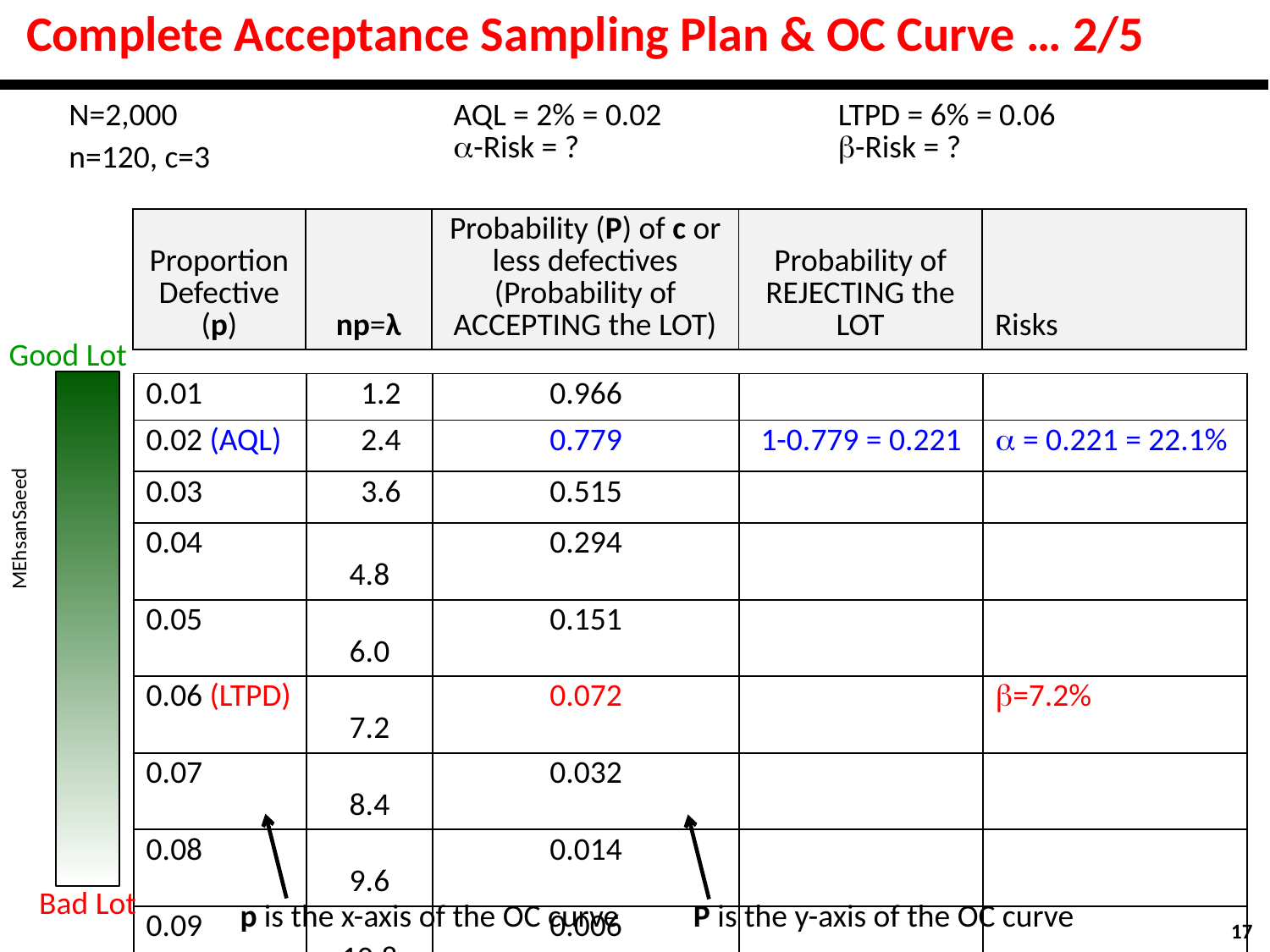

# Complete Acceptance Sampling Plan & OC Curve … 2/5
| N=2,000 n=120, c=3 | AQL = 2% = 0.02 α-Risk = ? | LTPD = 6% = 0.06 β-Risk = ? |
| --- | --- | --- |
| Proportion Defective (p) | np=λ | Probability (P) of c or less defectives (Probability of ACCEPTING the LOT) | Probability of REJECTING the LOT | Risks |
| --- | --- | --- | --- | --- |
Good Lot

Bad Lot
p is the x-axis of the OC curve
P is the y-axis of the OC curve
| 0.01 | 1.2 | 0.966 |  |  |
| --- | --- | --- | --- | --- |
| 0.02 (AQL) | 2.4 | 0.779 | 1-0.779 = 0.221 | α = 0.221 = 22.1% |
| 0.03 | 3.6 | 0.515 |  |  |
| 0.04 | 4.8 | 0.294 |  |  |
| 0.05 | 6.0 | 0.151 |  |  |
| 0.06 (LTPD) | 7.2 | 0.072 |  | β=7.2% |
| 0.07 | 8.4 | 0.032 |  |  |
| 0.08 | 9.6 | 0.014 |  |  |
| 0.09 | 10.8 | 0.006 |  |  |
| 0.10 | 12.0 | 0.002 |  |  |
MEhsanSaeed
17